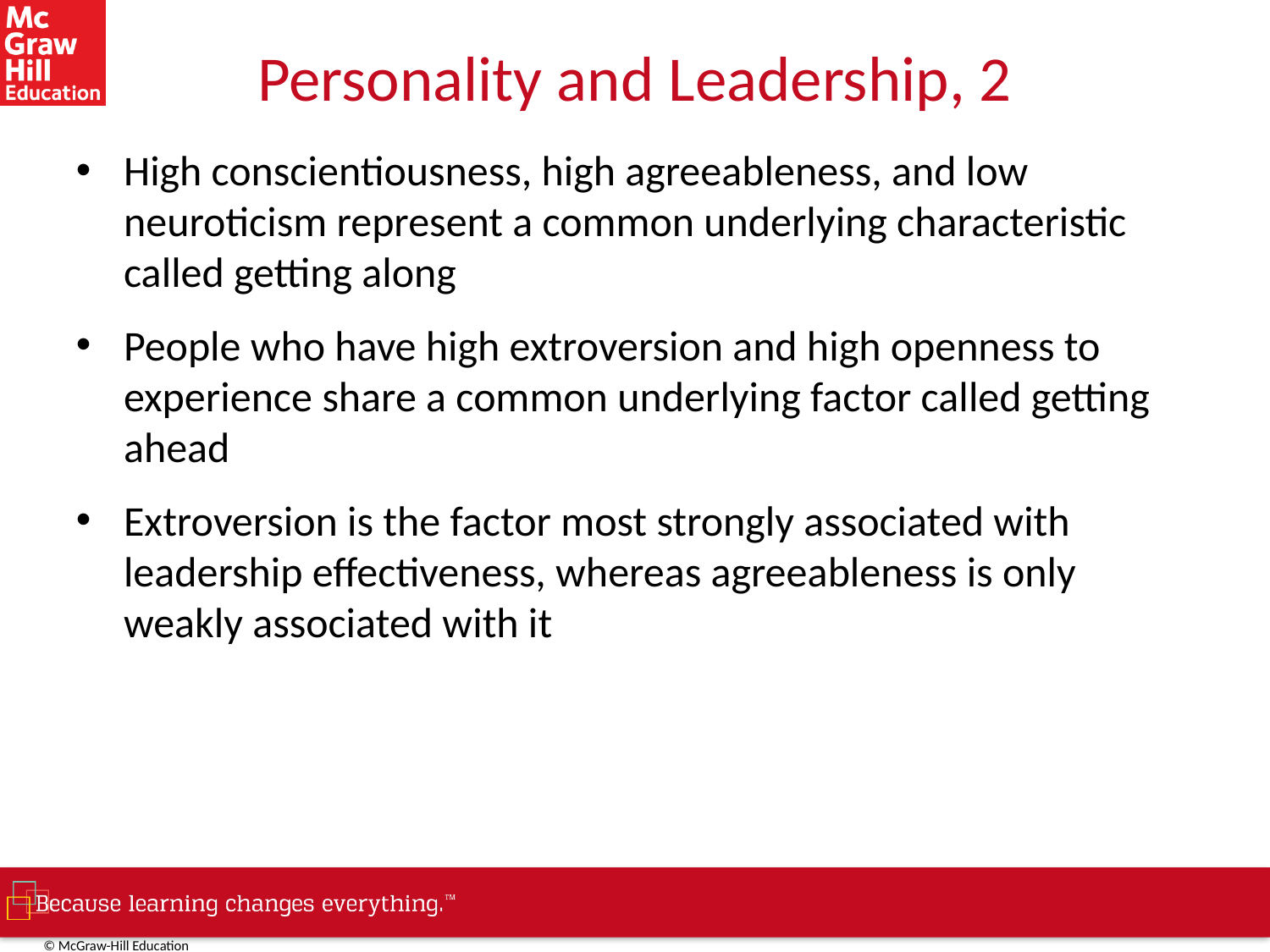

# Personality and Leadership, 2
High conscientiousness, high agreeableness, and low neuroticism represent a common underlying characteristic called getting along
People who have high extroversion and high openness to experience share a common underlying factor called getting ahead
Extroversion is the factor most strongly associated with leadership effectiveness, whereas agreeableness is only weakly associated with it